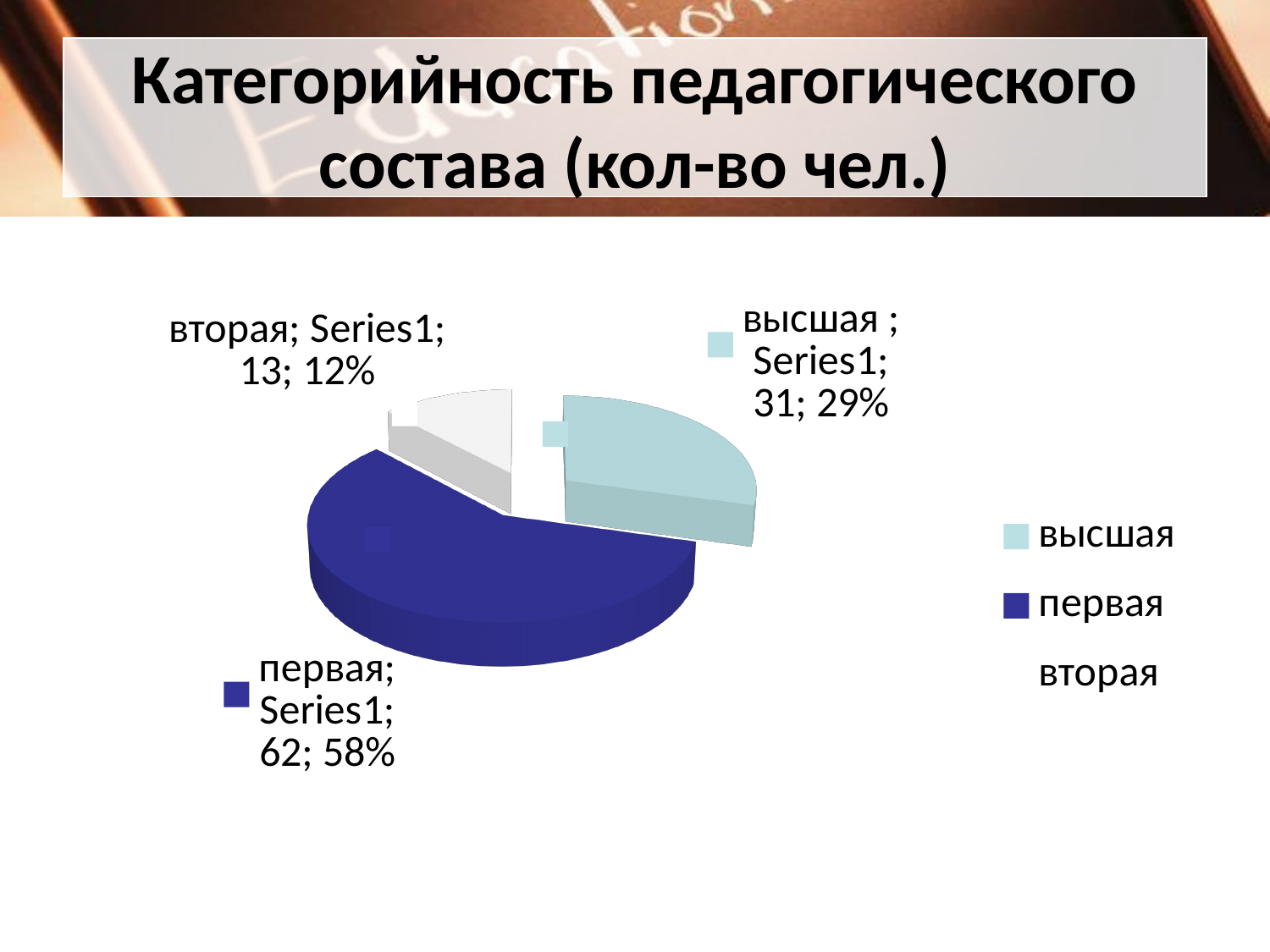

# Категорийность педагогического состава (кол-во чел.)

[unsupported chart]